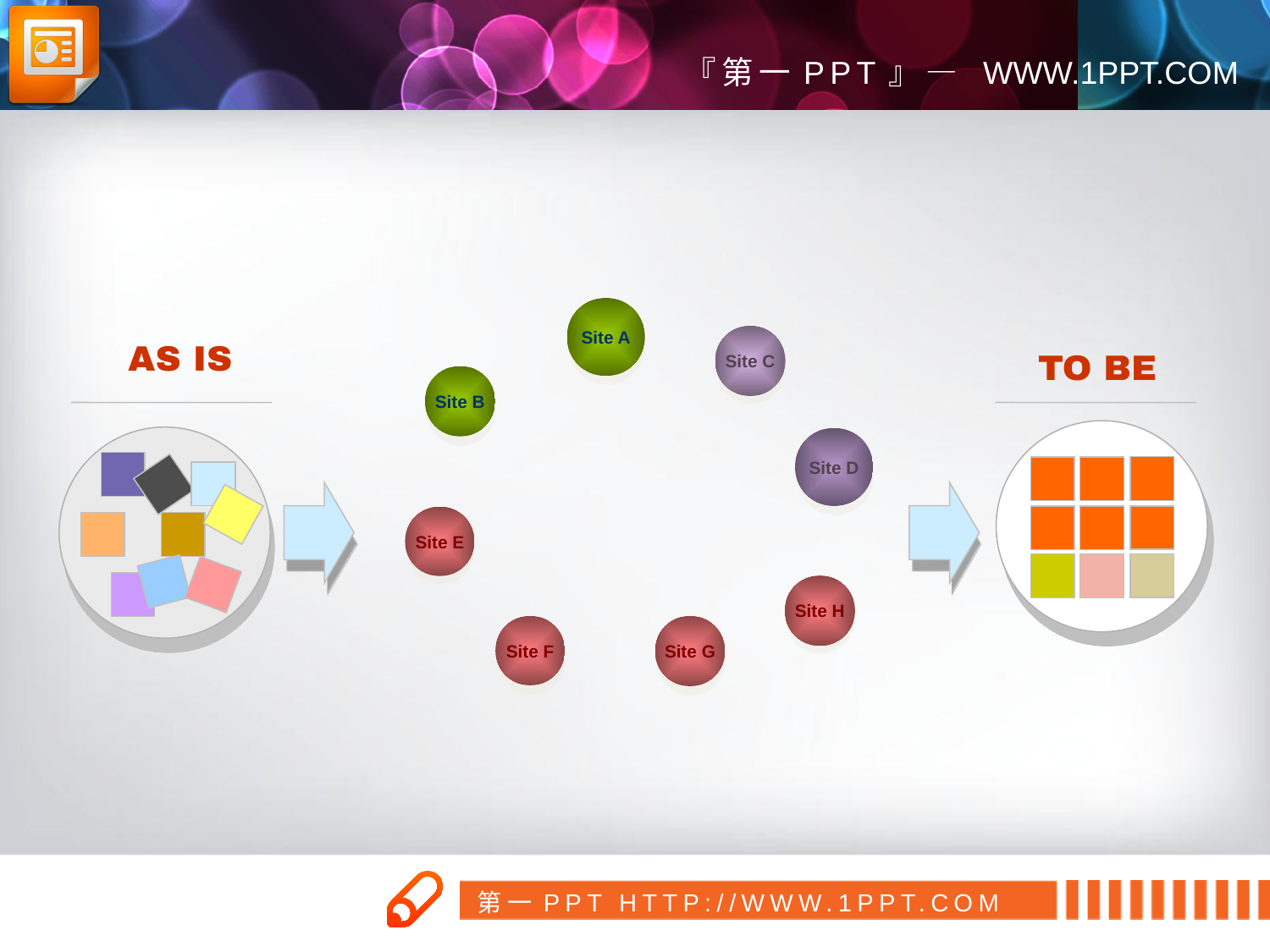

Site A
Site C
AS IS
TO BE
Site B

Site D

Site E

Site H
Site F
Site G